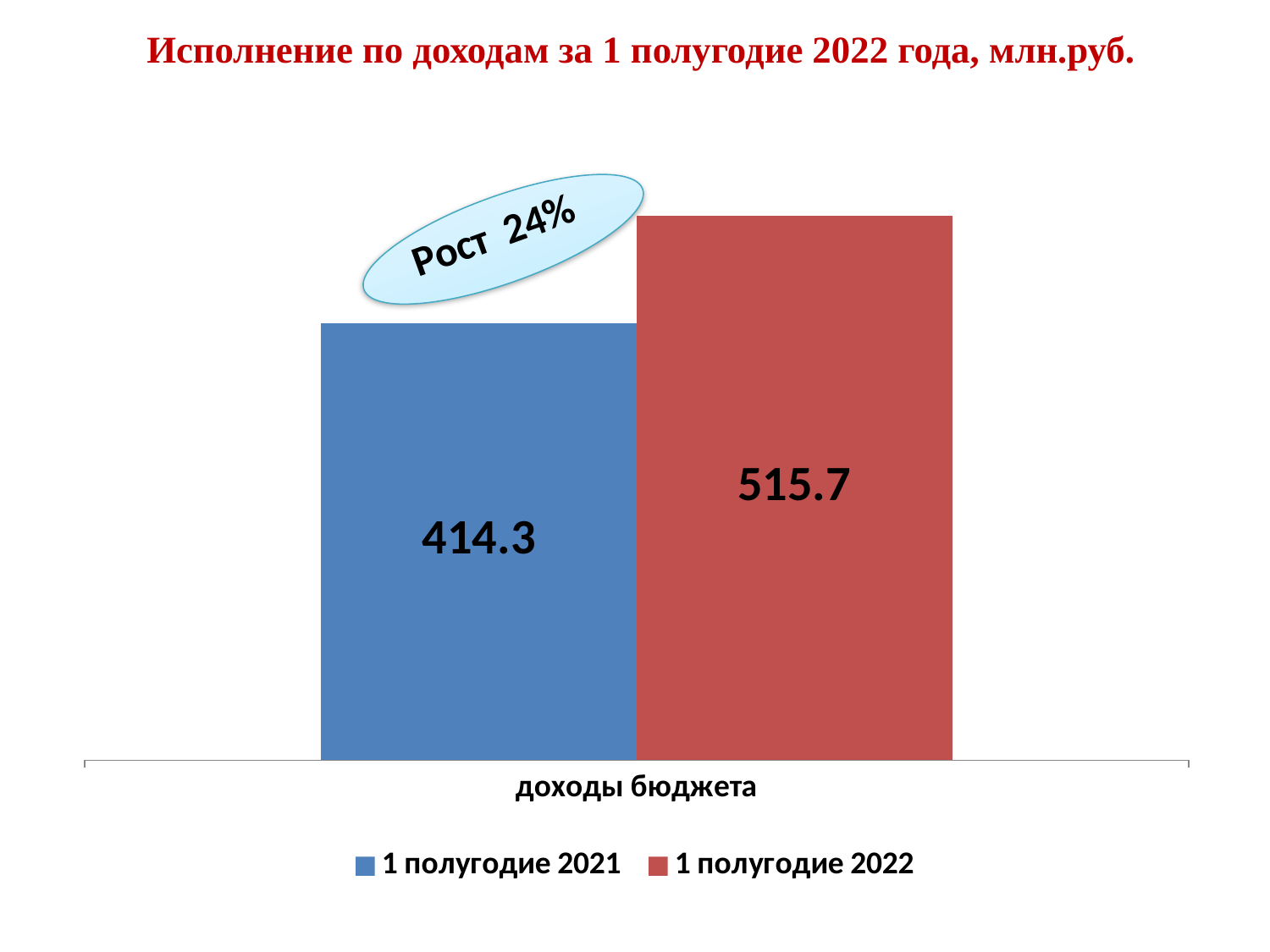

# Исполнение по доходам за 1 полугодие 2022 года, млн.руб.

### Chart

| Category | 1 полугодие 2021  | 1 полугодие 2022 |
|---|---|---|
| доходы бюджета | 414.3 | 515.7 |